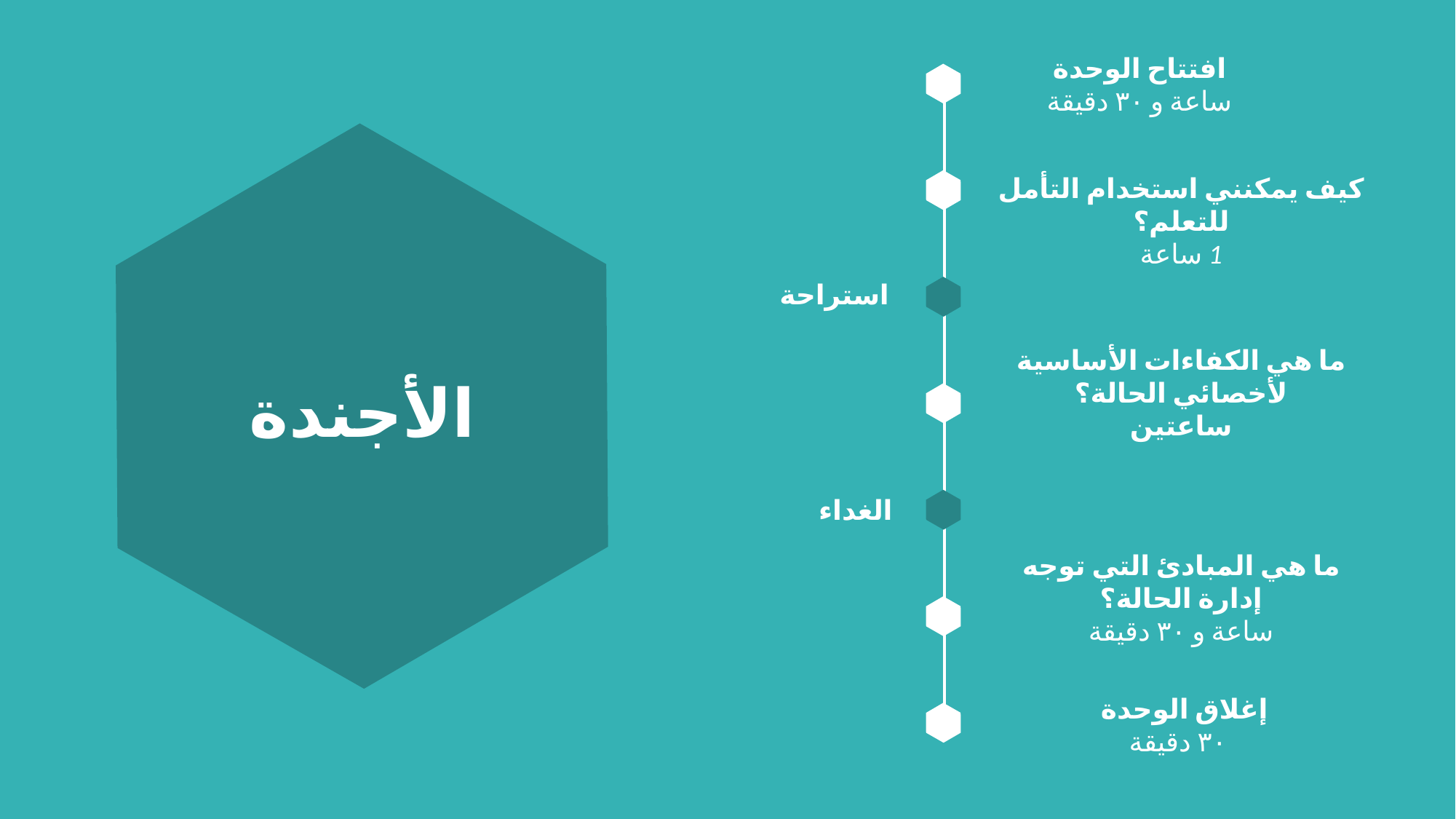

افتتاح الوحدة
ساعة و ٣٠ دقيقة

كيف يمكنني استخدام التأمل للتعلم؟
1 ساعة

استراحة

ما هي الكفاءات الأساسية لأخصائي الحالة؟
ساعتين
# الأجندة

الغداء

ما هي المبادئ التي توجه إدارة الحالة؟
ساعة و ٣٠ دقيقة

إغلاق الوحدة
 ٣٠ دقيقة